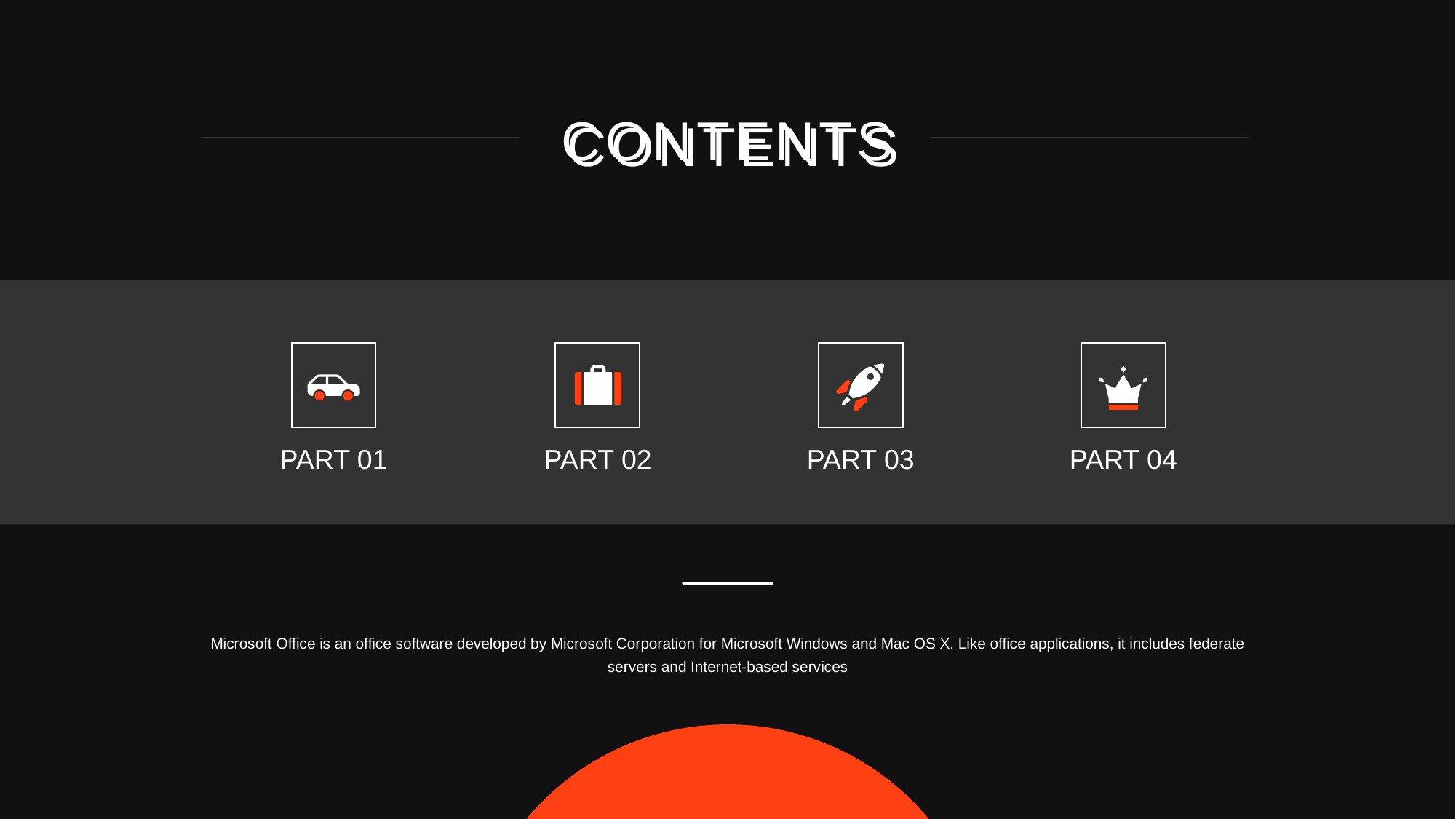

CONTENTS
CONTENTS

PART 01
PART 02
PART 03
PART 04
Microsoft Office is an office software developed by Microsoft Corporation for Microsoft Windows and Mac OS X. Like office applications, it includes federate servers and Internet-based services